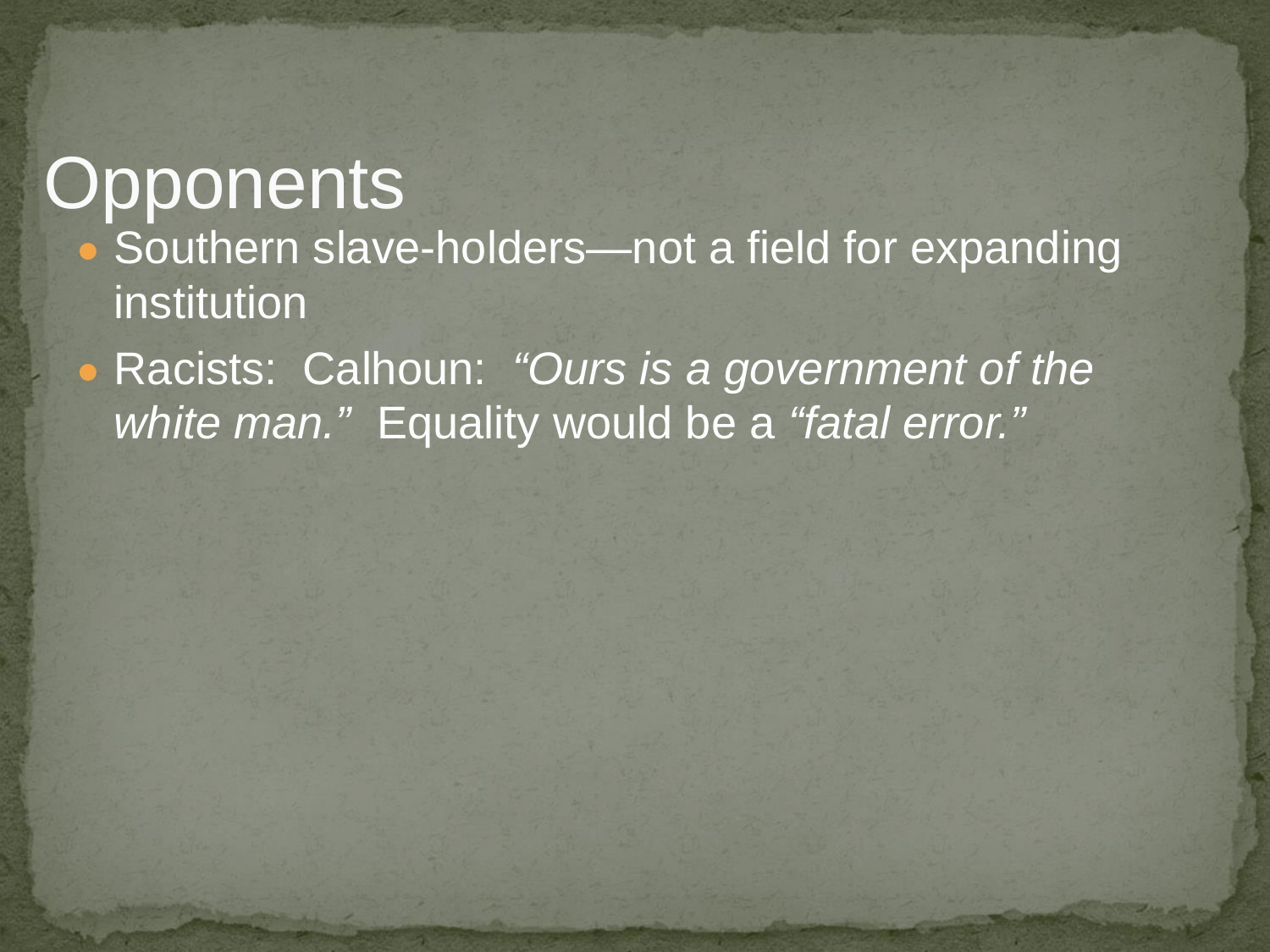

# Opponents
Southern slave-holders—not a field for expanding institution
Racists:  Calhoun:  “Ours is a government of the white man.”  Equality would be a “fatal error.”